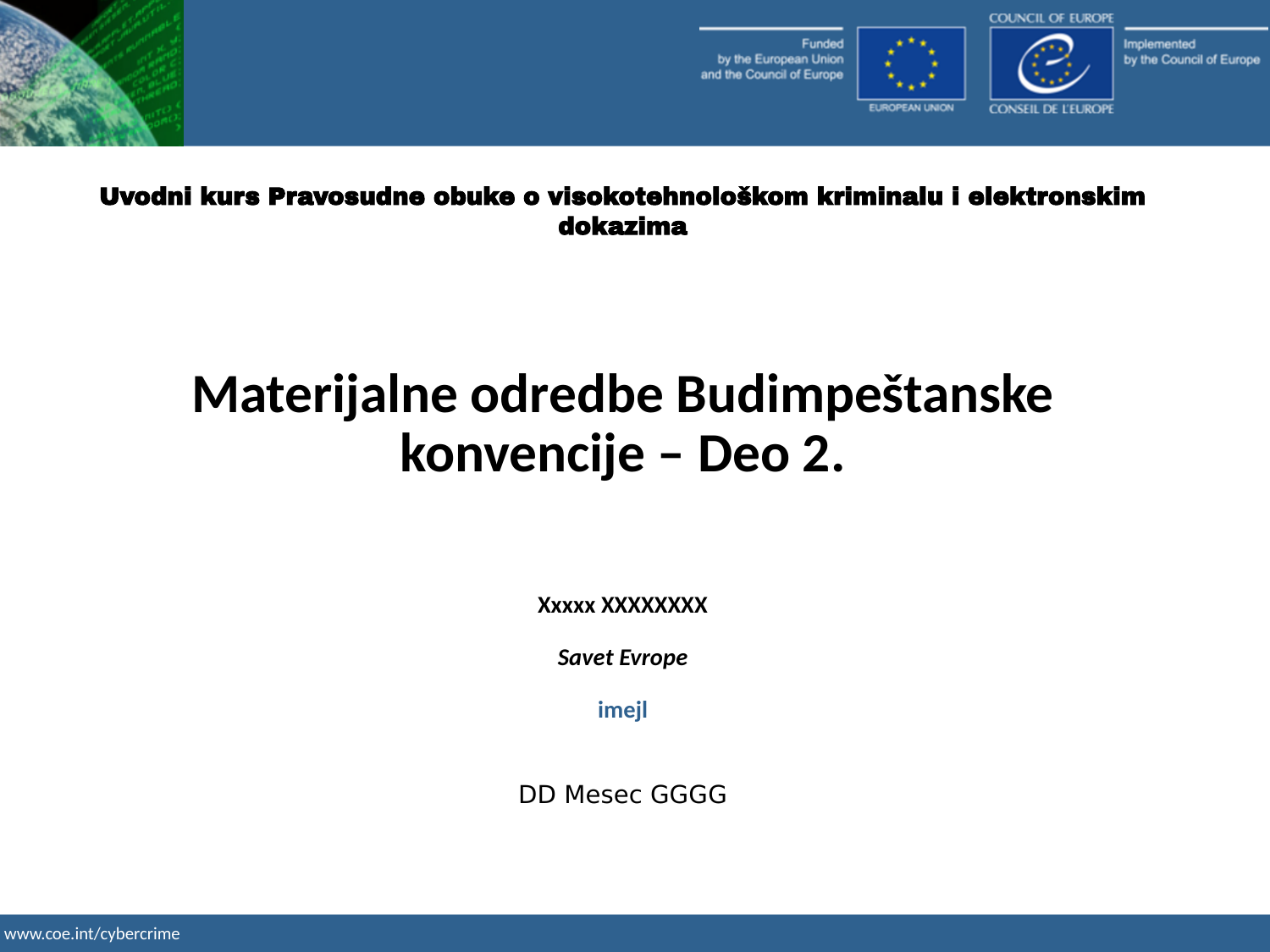

Uvodni kurs Pravosudne obuke o visokotehnološkom kriminalu i elektronskim dokazima
Materijalne odredbe Budimpeštanske konvencije – Deo 2.

Xxxxx XXXXXXXX

Savet Evrope

imejl

DD Mesec GGGG